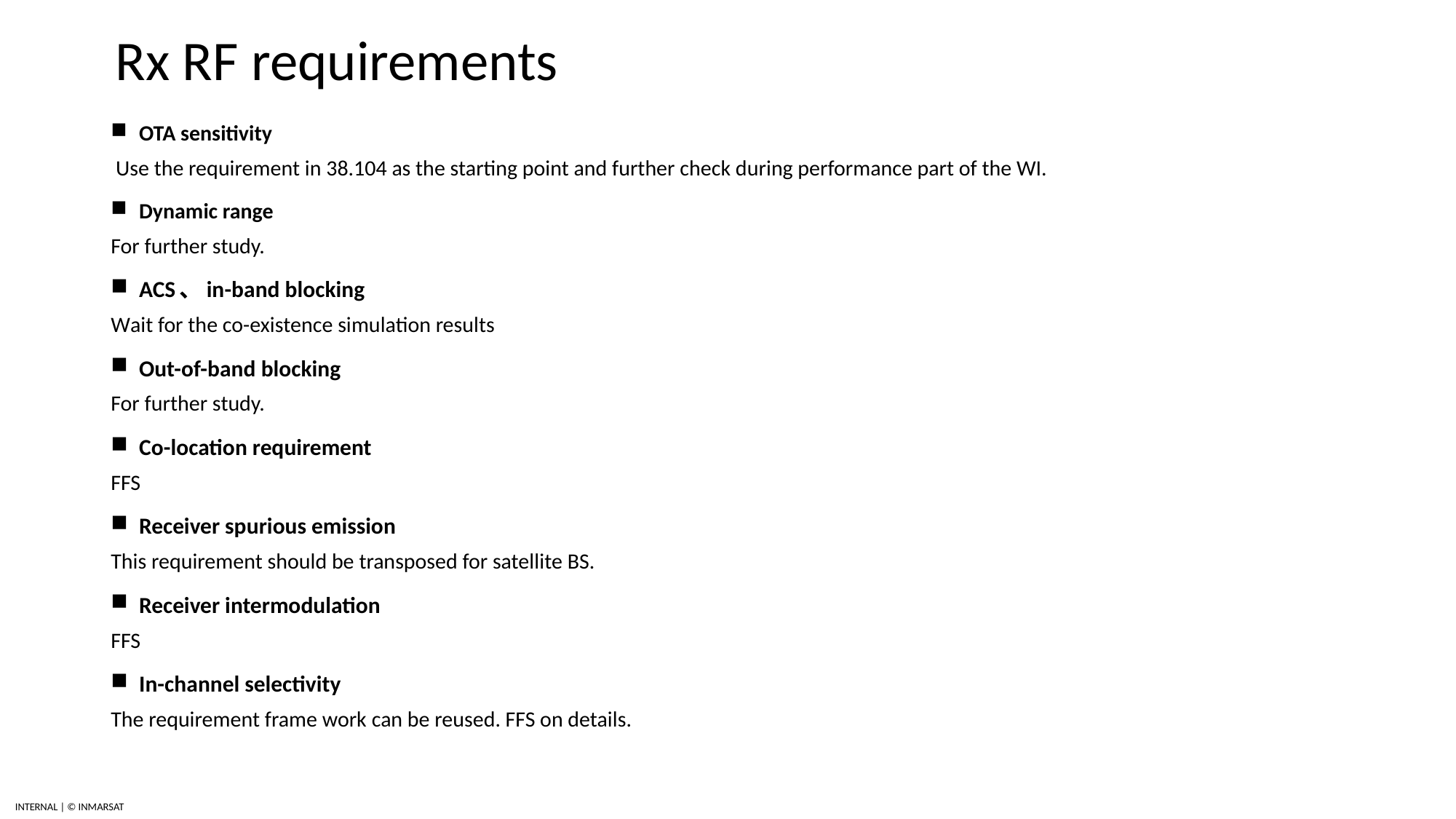

# Rx RF requirements
OTA sensitivity
 Use the requirement in 38.104 as the starting point and further check during performance part of the WI.
Dynamic range
For further study.
ACS、in-band blocking
Wait for the co-existence simulation results
Out-of-band blocking
For further study.
Co-location requirement
FFS
Receiver spurious emission
This requirement should be transposed for satellite BS.
Receiver intermodulation
FFS
In-channel selectivity
The requirement frame work can be reused. FFS on details.